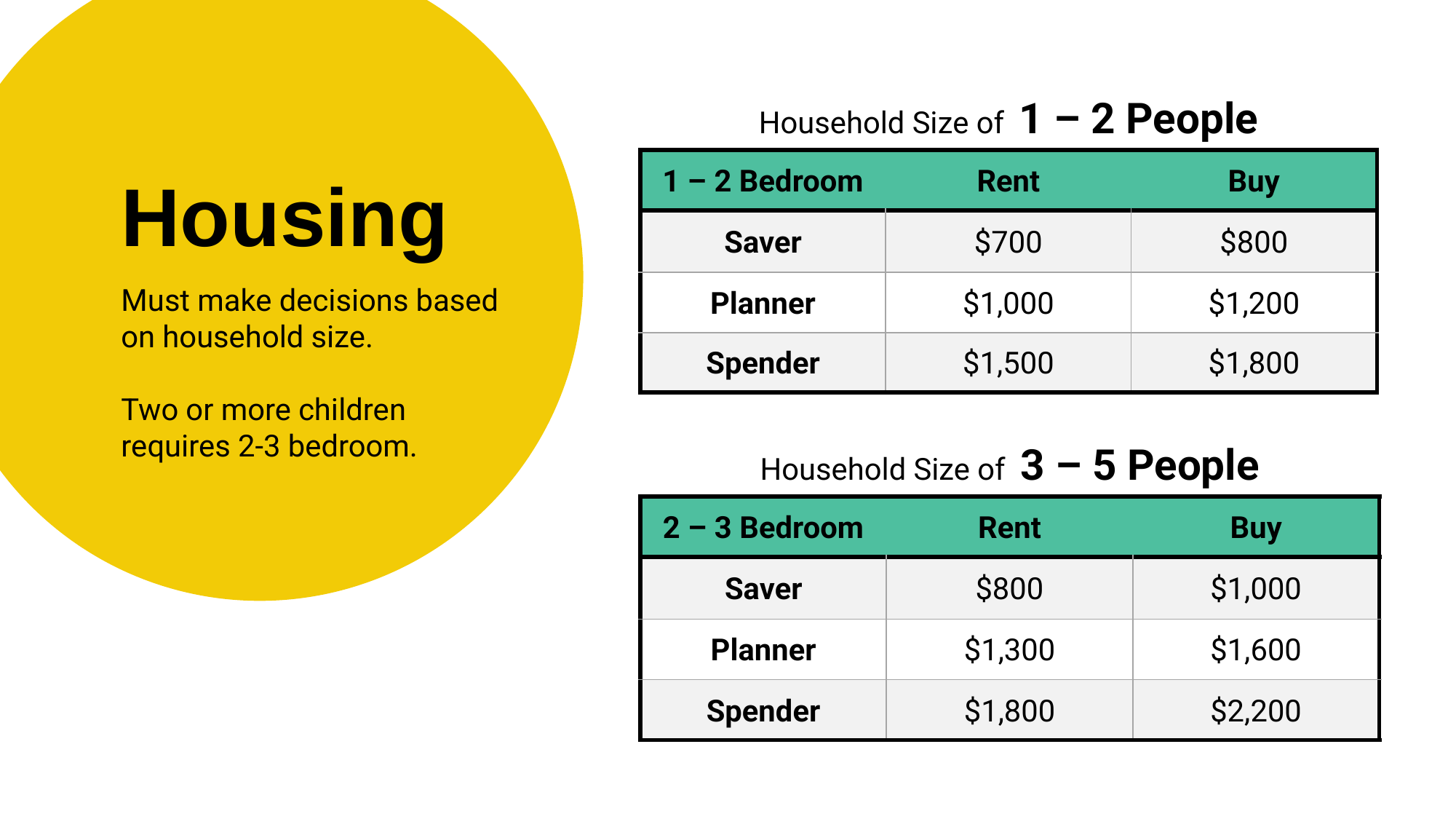

| Household Size of 1 – 2 People |  |  |
| --- | --- | --- |
| 1 – 2 Bedroom | Rent | Buy |
| Saver | $700 | $800 |
| Planner | $1,000 | $1,200 |
| Spender | $1,500 | $1,800 |
# Housing
Must make decisions based on household size.

Two or more children
requires 2-3 bedroom.
| Household Size of 3 – 5 People |  |  |
| --- | --- | --- |
| 2 – 3 Bedroom | Rent | Buy |
| Saver | $800 | $1,000 |
| Planner | $1,300 | $1,600 |
| Spender | $1,800 | $2,200 |